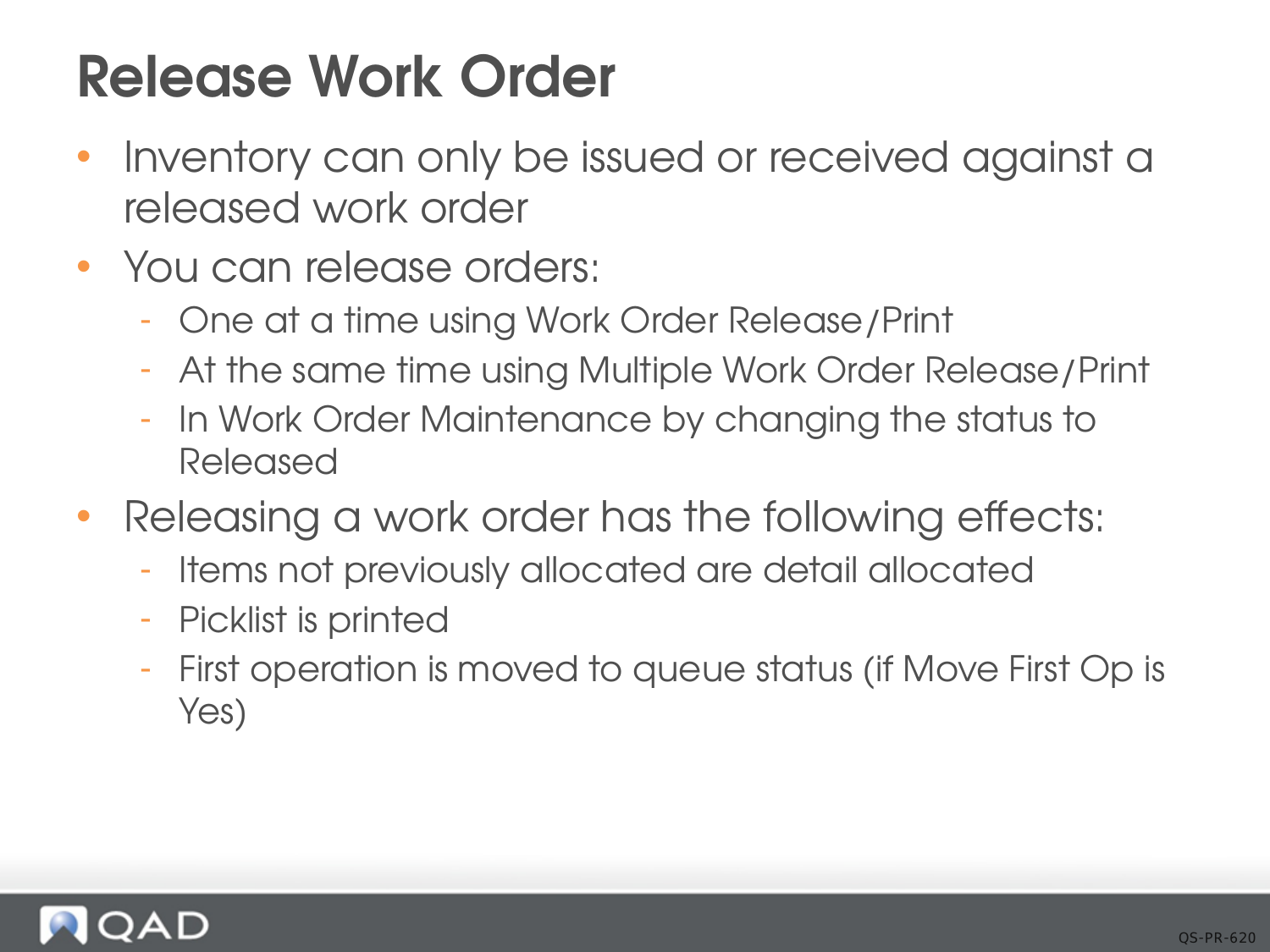

# Release Work Order
Inventory can only be issued or received against a released work order
You can release orders:
One at a time using Work Order Release/Print
At the same time using Multiple Work Order Release/Print
In Work Order Maintenance by changing the status to Released
Releasing a work order has the following effects:
Items not previously allocated are detail allocated
Picklist is printed
First operation is moved to queue status (if Move First Op is  Yes)
QS-PR-620